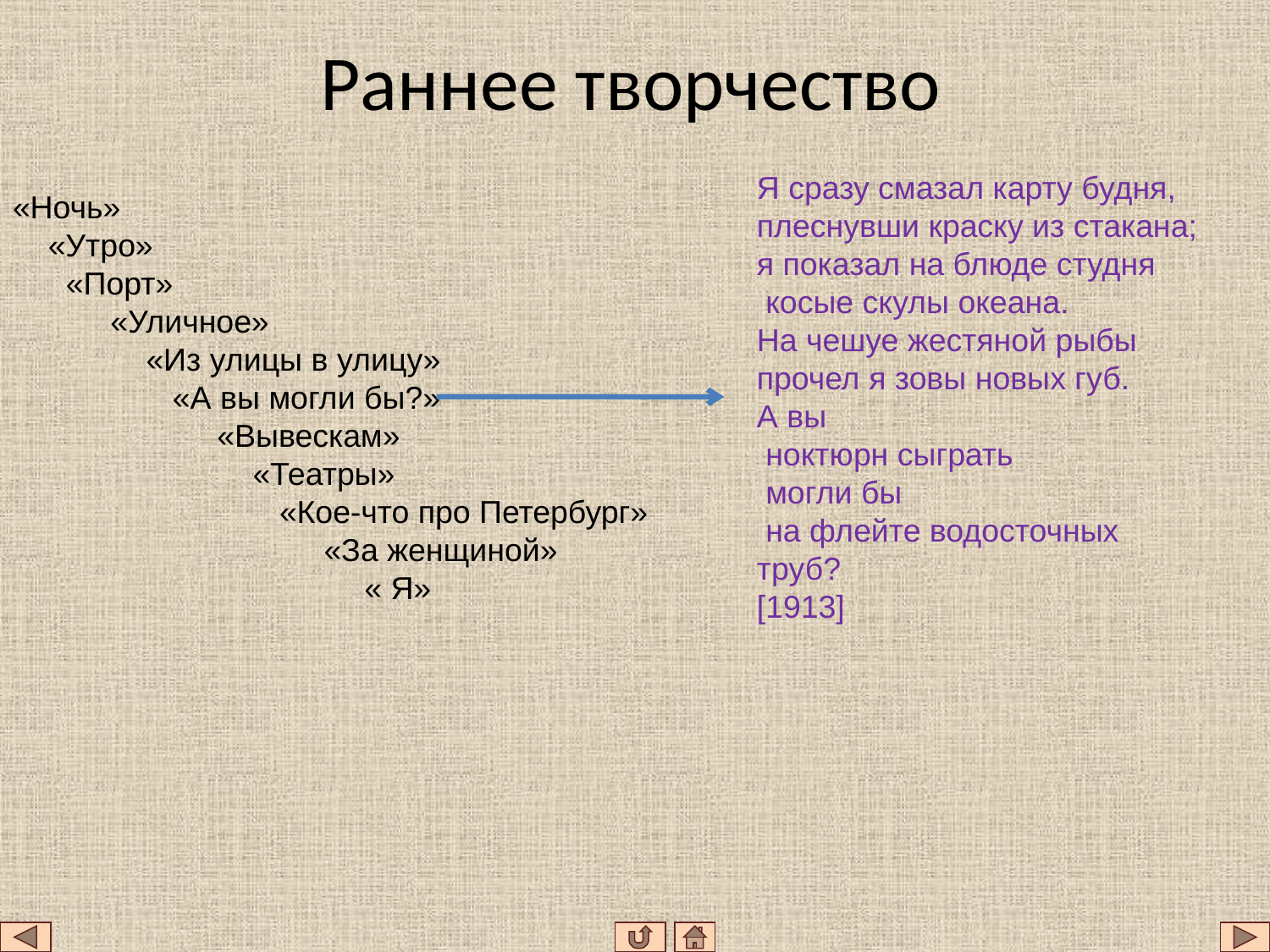

# Раннее творчество
Я сразу смазал карту будня,
плеснувши краску из стакана;
я показал на блюде студня
 косые скулы океана.
На чешуе жестяной рыбы
прочел я зовы новых губ.
А вы
 ноктюрн сыграть
 могли бы
 на флейте водосточных труб?
[1913]
«Ночь»
    «Утро»
      «Порт»
           «Уличное»
               «Из улицы в улицу»
                  «А вы могли бы?»
                       «Вывескам»
                           «Театры»
                              «Кое-что про Петербург»
                                   «За женщиной»
		           « Я»